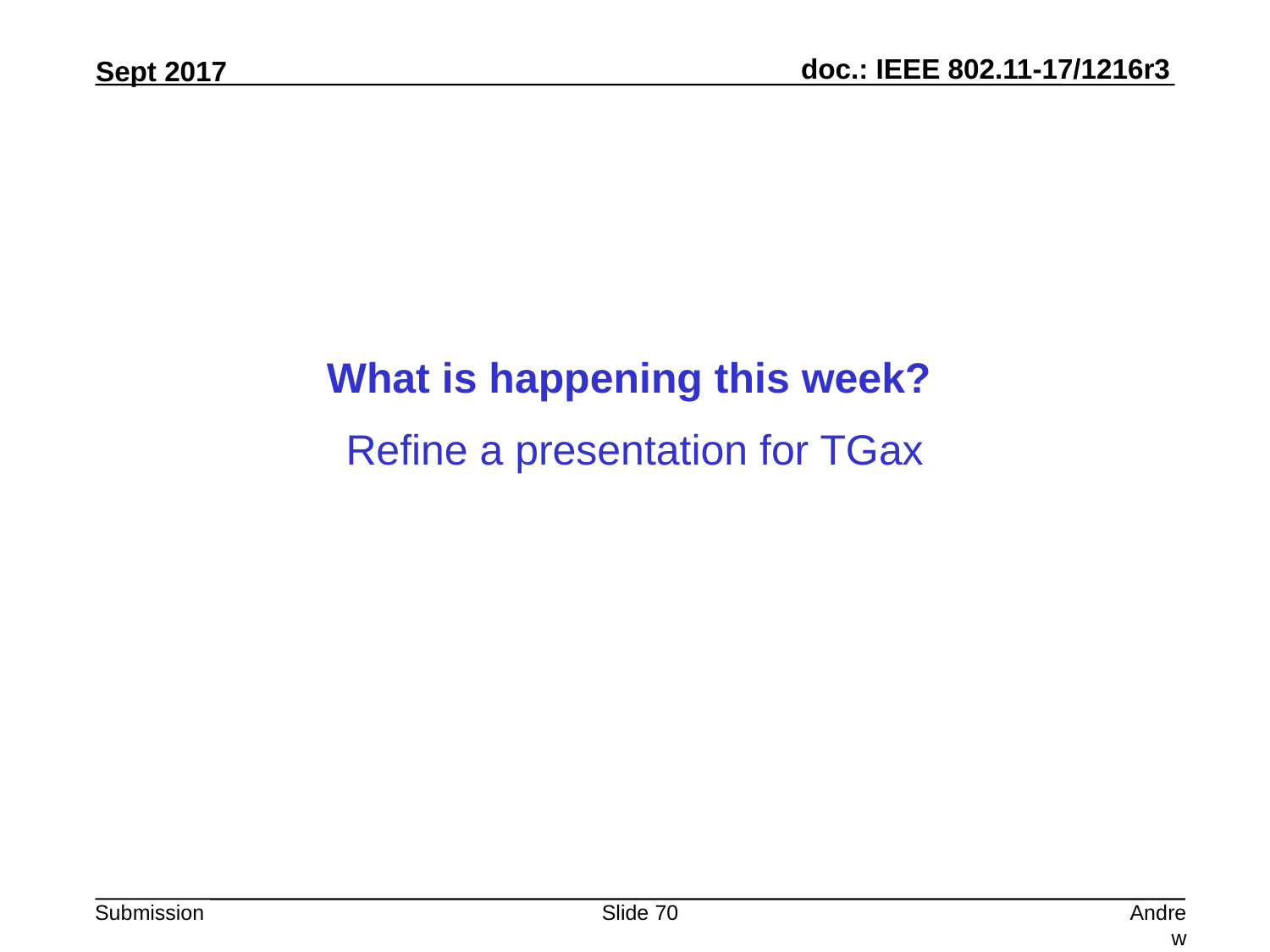

What is happening this week?
Refine a presentation for TGax
Slide 70
Andrew Myles, Cisco